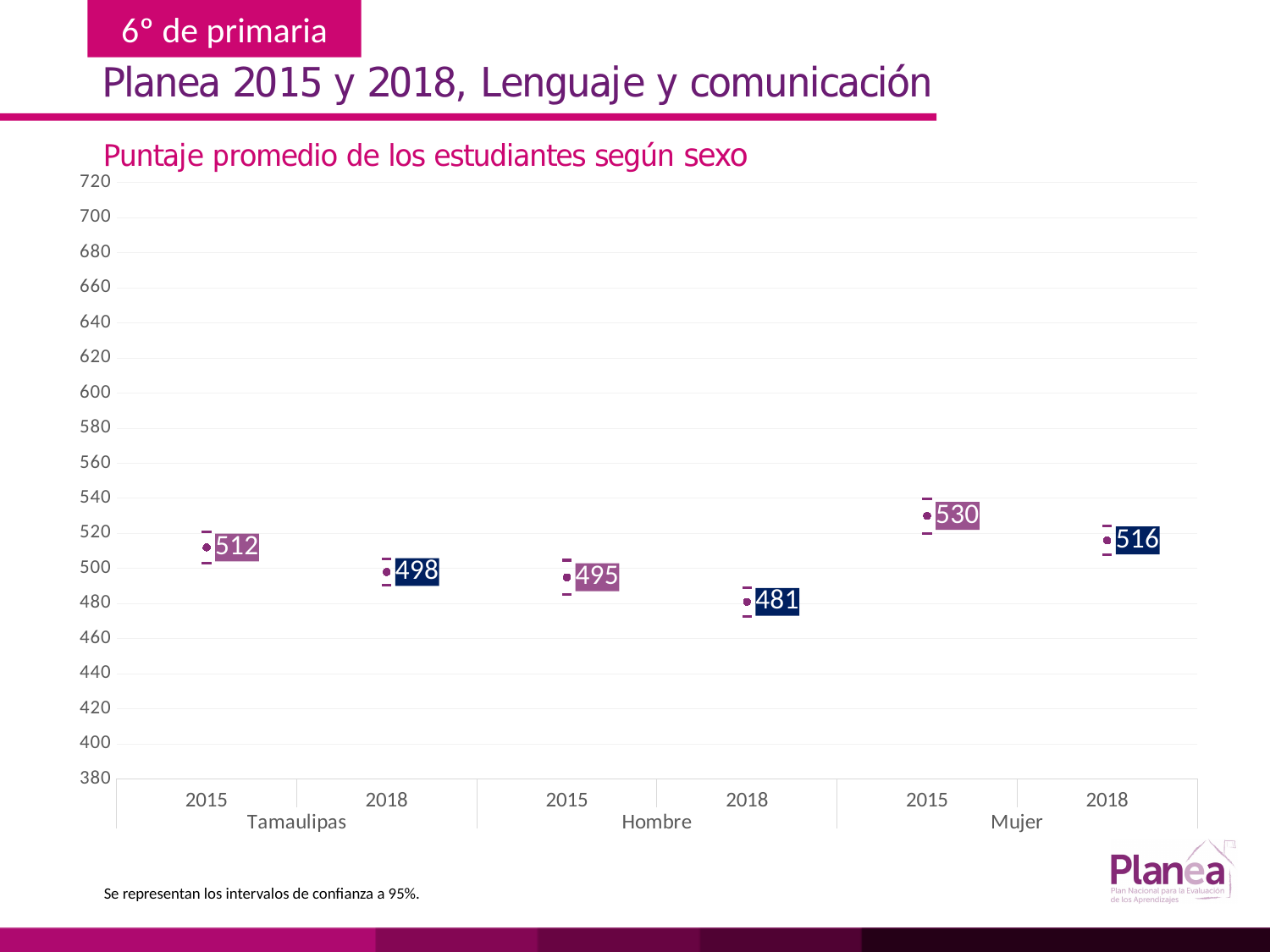

Planea 2015 y 2018, Lenguaje y comunicación

Puntaje promedio de los estudiantes según sexo

### Chart

| Category |  |  |  |
|---|---|---|---|
| 2015 | 503.045 | 520.955 | 512.0 |
| 2018 | 490.438 | 505.562 | 498.0 |
| 2015 | 485.249 | 504.751 | 495.0 |
| 2018 | 472.841 | 489.159 | 481.0 |
| 2015 | 520.05 | 539.95 | 530.0 |
| 2018 | 507.642 | 524.358 | 516.0 |
Se representan los intervalos de confianza a 95%.